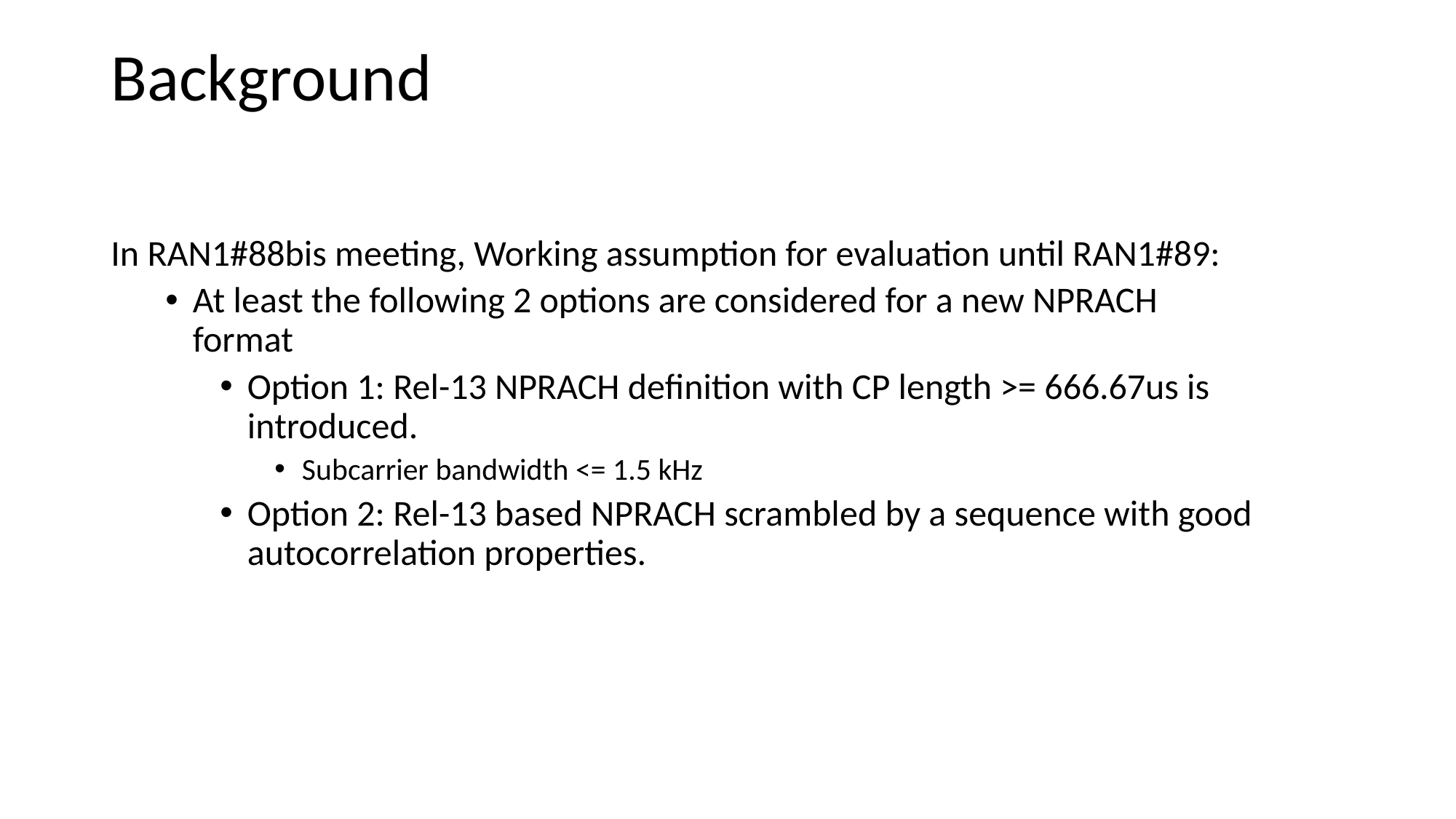

# Background
In RAN1#88bis meeting, Working assumption for evaluation until RAN1#89:
At least the following 2 options are considered for a new NPRACH format
Option 1: Rel-13 NPRACH definition with CP length >= 666.67us is introduced.
Subcarrier bandwidth <= 1.5 kHz
Option 2: Rel-13 based NPRACH scrambled by a sequence with good autocorrelation properties.